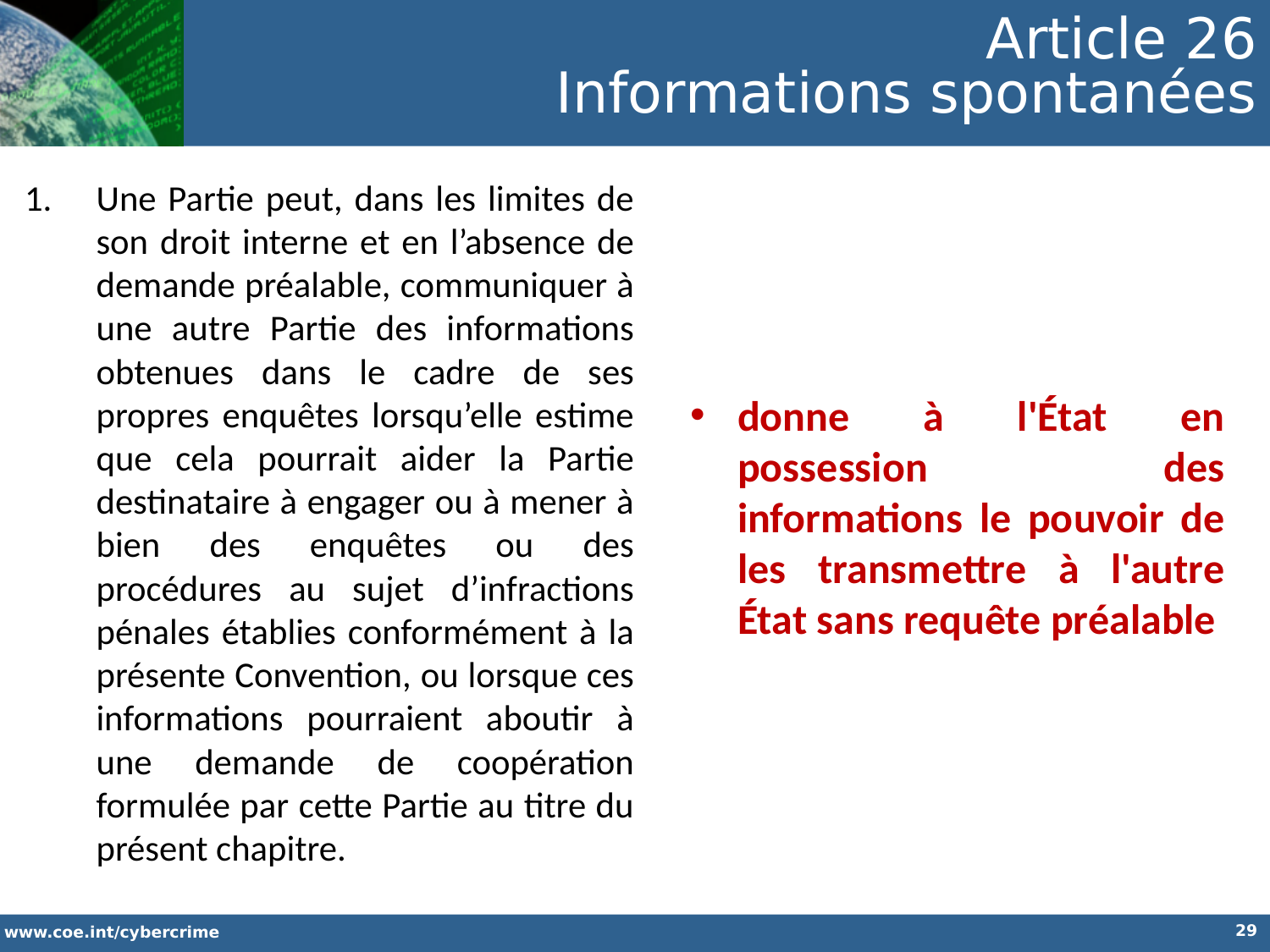

Article 26
Informations spontanées
Une Partie peut, dans les limites de son droit interne et en l’absence de demande préalable, communiquer à une autre Partie des informations obtenues dans le cadre de ses propres enquêtes lorsqu’elle estime que cela pourrait aider la Partie destinataire à engager ou à mener à bien des enquêtes ou des procédures au sujet d’infractions pénales établies conformément à la présente Convention, ou lorsque ces informations pourraient aboutir à une demande de coopération formulée par cette Partie au titre du présent chapitre.
donne à l'État en possession des informations le pouvoir de les transmettre à l'autre État sans requête préalable
29